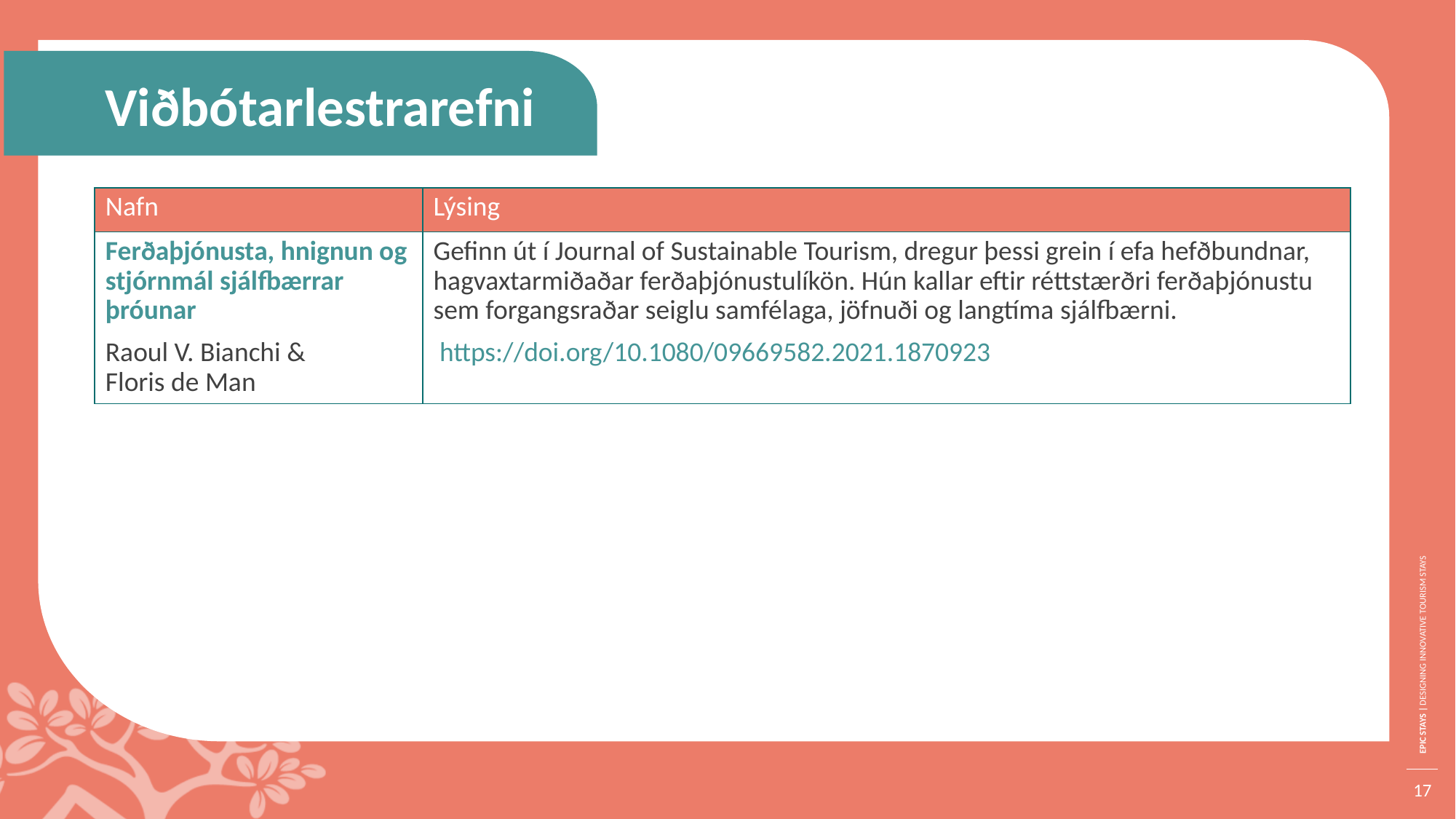

Viðbótarlestrarefni
| Nafn | Lýsing |
| --- | --- |
| Ferðaþjónusta, hnignun og stjórnmál sjálfbærrar þróunar Raoul V. Bianchi & Floris de Man | Gefinn út í Journal of Sustainable Tourism, dregur þessi grein í efa hefðbundnar, hagvaxtarmiðaðar ferðaþjónustulíkön. Hún kallar eftir réttstærðri ferðaþjónustu sem forgangsraðar seiglu samfélaga, jöfnuði og langtíma sjálfbærni. https://doi.org/10.1080/09669582.2021.1870923 |
17